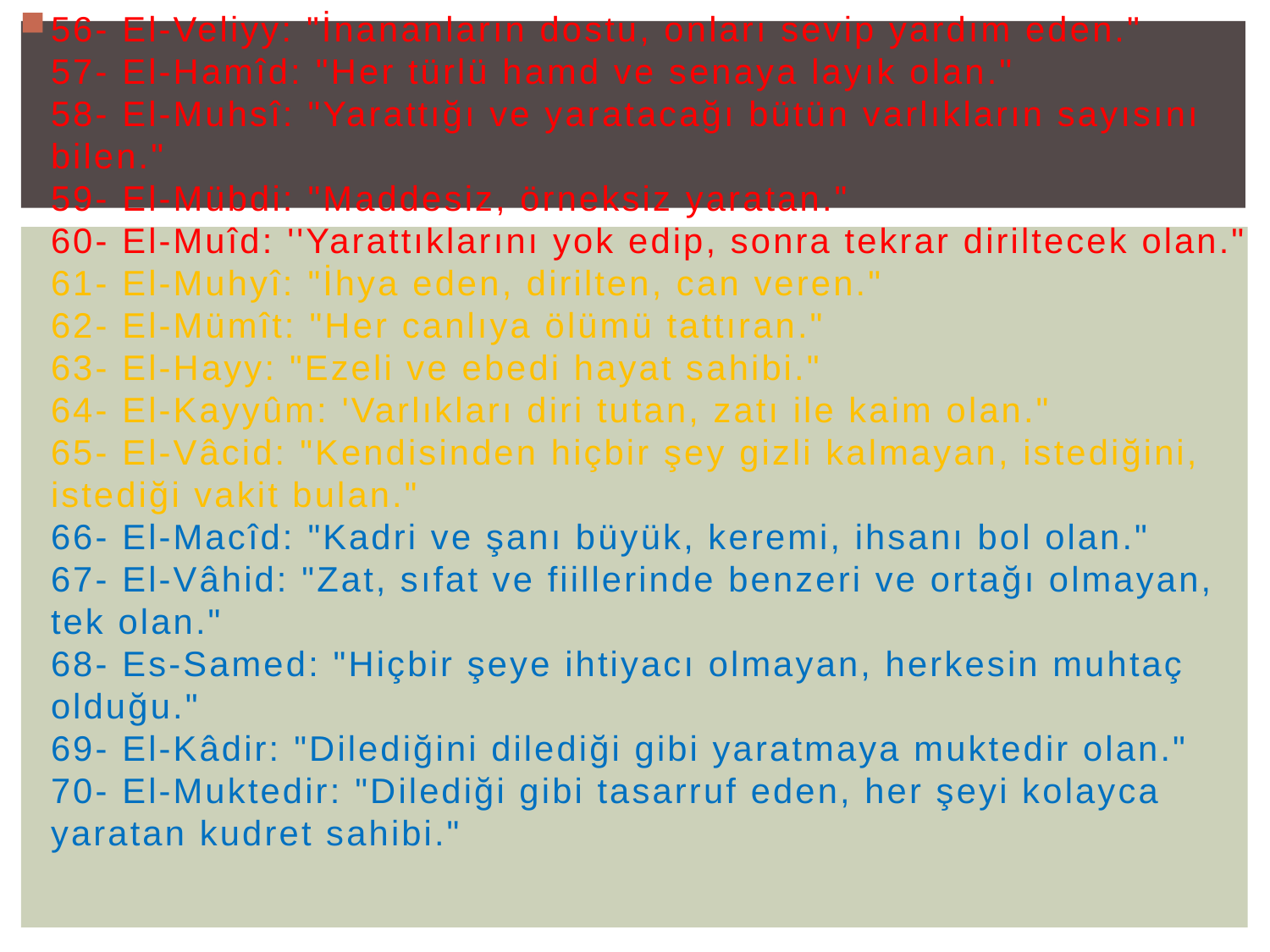

56- El-Veliyy: "İnananların dostu, onları sevip yardım eden."
57- El-Hamîd: "Her türlü hamd ve senaya layık olan."
58- El-Muhsî: "Yarattığı ve yaratacağı bütün varlıkların sayısını bilen."
59- El-Mübdi: "Maddesiz, örneksiz yaratan."
60- El-Muîd: ''Yarattıklarını yok edip, sonra tekrar diriltecek olan."
61- El-Muhyî: "İhya eden, dirilten, can veren."
62- El-Mümît: "Her canlıya ölümü tattıran."
63- El-Hayy: "Ezeli ve ebedi hayat sahibi."
64- El-Kayyûm: 'Varlıkları diri tutan, zatı ile kaim olan."
65- El-Vâcid: "Kendisinden hiçbir şey gizli kalmayan, istediğini, istediği vakit bulan."
66- El-Macîd: "Kadri ve şanı büyük, keremi, ihsanı bol olan."
67- El-Vâhid: "Zat, sıfat ve fiillerinde benzeri ve ortağı olmayan, tek olan."
68- Es-Samed: "Hiçbir şeye ihtiyacı olmayan, herkesin muhtaç olduğu."
69- El-Kâdir: "Dilediğini dilediği gibi yaratmaya muktedir olan."
70- El-Muktedir: "Dilediği gibi tasarruf eden, her şeyi kolayca yaratan kudret sahibi."